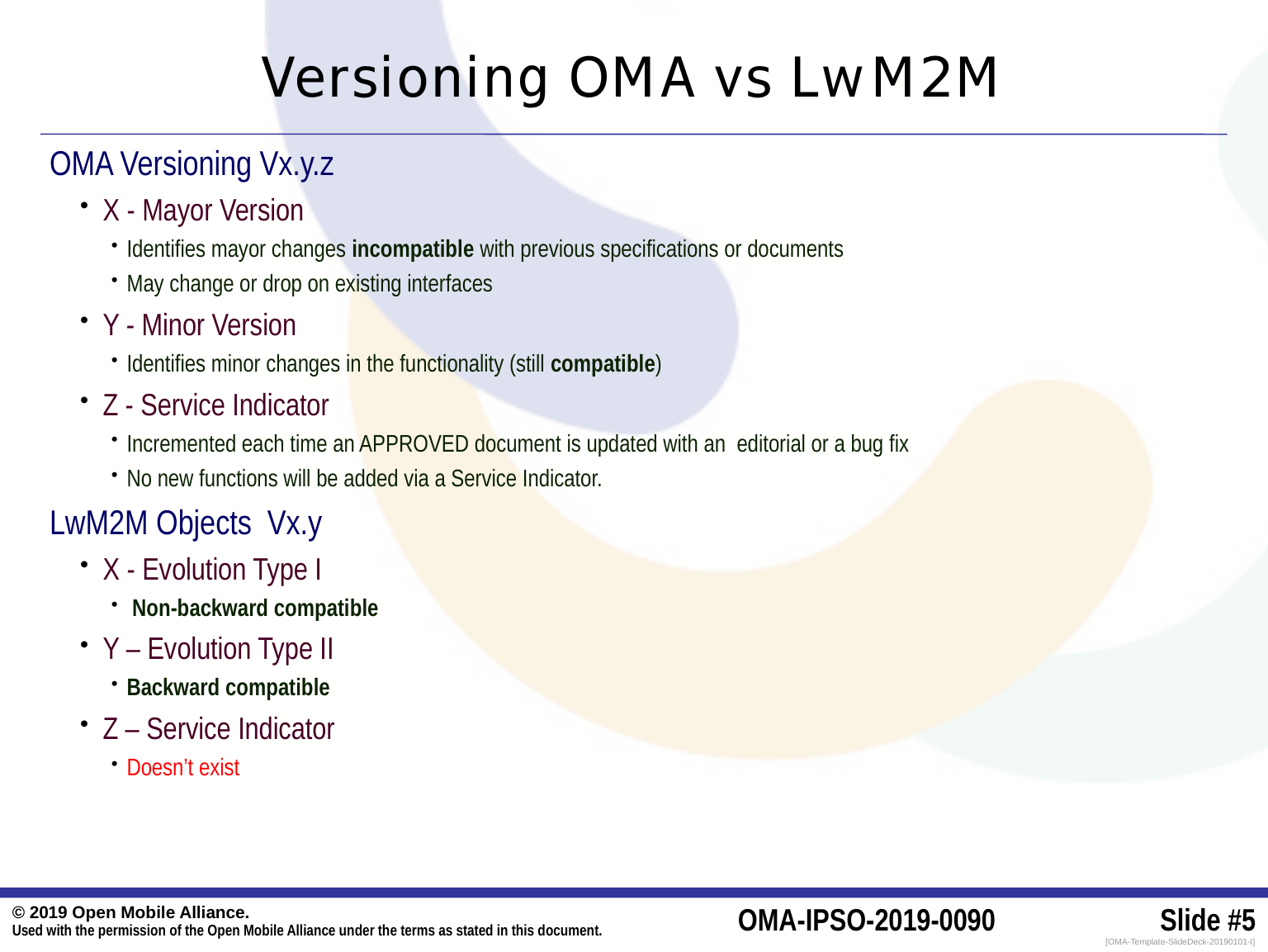

# Versioning OMA vs LwM2M
OMA Versioning Vx.y.z
 X - Mayor Version
Identifies mayor changes incompatible with previous specifications or documents
May change or drop on existing interfaces
 Y - Minor Version
Identifies minor changes in the functionality (still compatible)
 Z - Service Indicator
Incremented each time an APPROVED document is updated with an  editorial or a bug fix
No new functions will be added via a Service Indicator.
LwM2M Objects  Vx.y
 X - Evolution Type I
 Non-backward compatible
 Y – Evolution Type II
Backward compatible
 Z – Service Indicator
Doesn’t exist